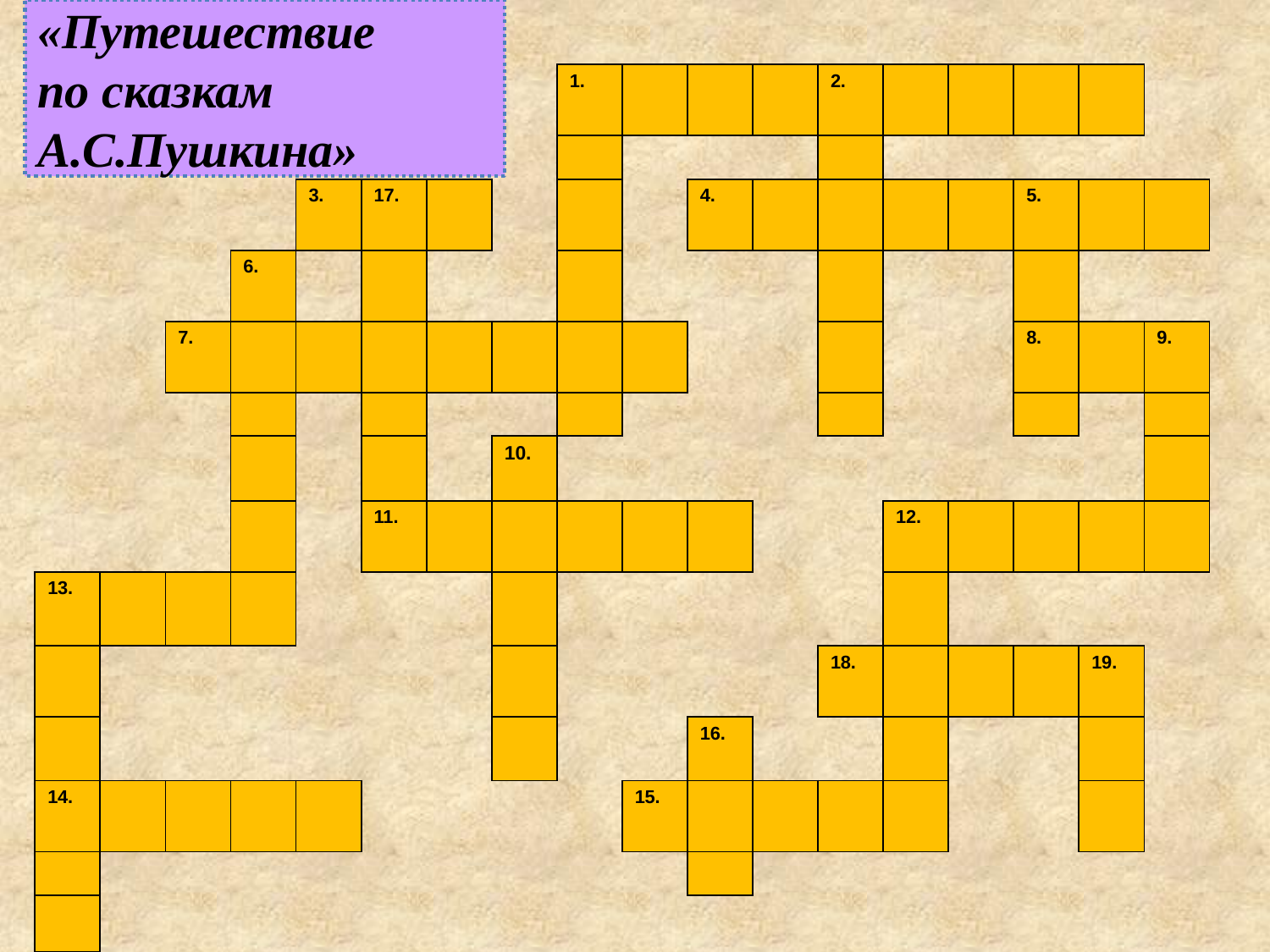

# «Путешествие по сказкам А.С.Пушкина»
|  |  |  |  |  |  |  |  | 1. |  |  |  | 2. |  |  |  |  |  |
| --- | --- | --- | --- | --- | --- | --- | --- | --- | --- | --- | --- | --- | --- | --- | --- | --- | --- |
|  |  |  |  |  |  |  |  |  |  |  |  |  |  |  |  |  |  |
|  |  |  |  | 3. | 17. |  |  |  |  | 4. |  |  |  |  | 5. |  |  |
|  |  |  | 6. |  |  |  |  |  |  |  |  |  |  |  |  |  |  |
|  |  | 7. |  |  |  |  |  |  |  |  |  |  |  |  | 8. |  | 9. |
|  |  |  |  |  |  |  |  |  |  |  |  |  |  |  |  |  |  |
|  |  |  |  |  |  |  | 10. |  |  |  |  |  |  |  |  |  |  |
|  |  |  |  |  | 11. |  |  |  |  |  |  |  | 12. |  |  |  |  |
| 13. |  |  |  |  |  |  |  |  |  |  |  |  |  |  |  |  |  |
|  |  |  |  |  |  |  |  |  |  |  |  | 18. |  |  |  | 19. |  |
|  |  |  |  |  |  |  |  |  |  | 16. |  |  |  |  |  |  |  |
| 14. |  |  |  |  |  |  |  |  | 15. |  |  |  |  |  |  |  |  |
|  |  |  |  |  |  |  |  |  |  |  |  |  |  |  |  |  |  |
|  |  |  |  |  |  |  |  |  |  |  |  |  |  |  |  |  |  |